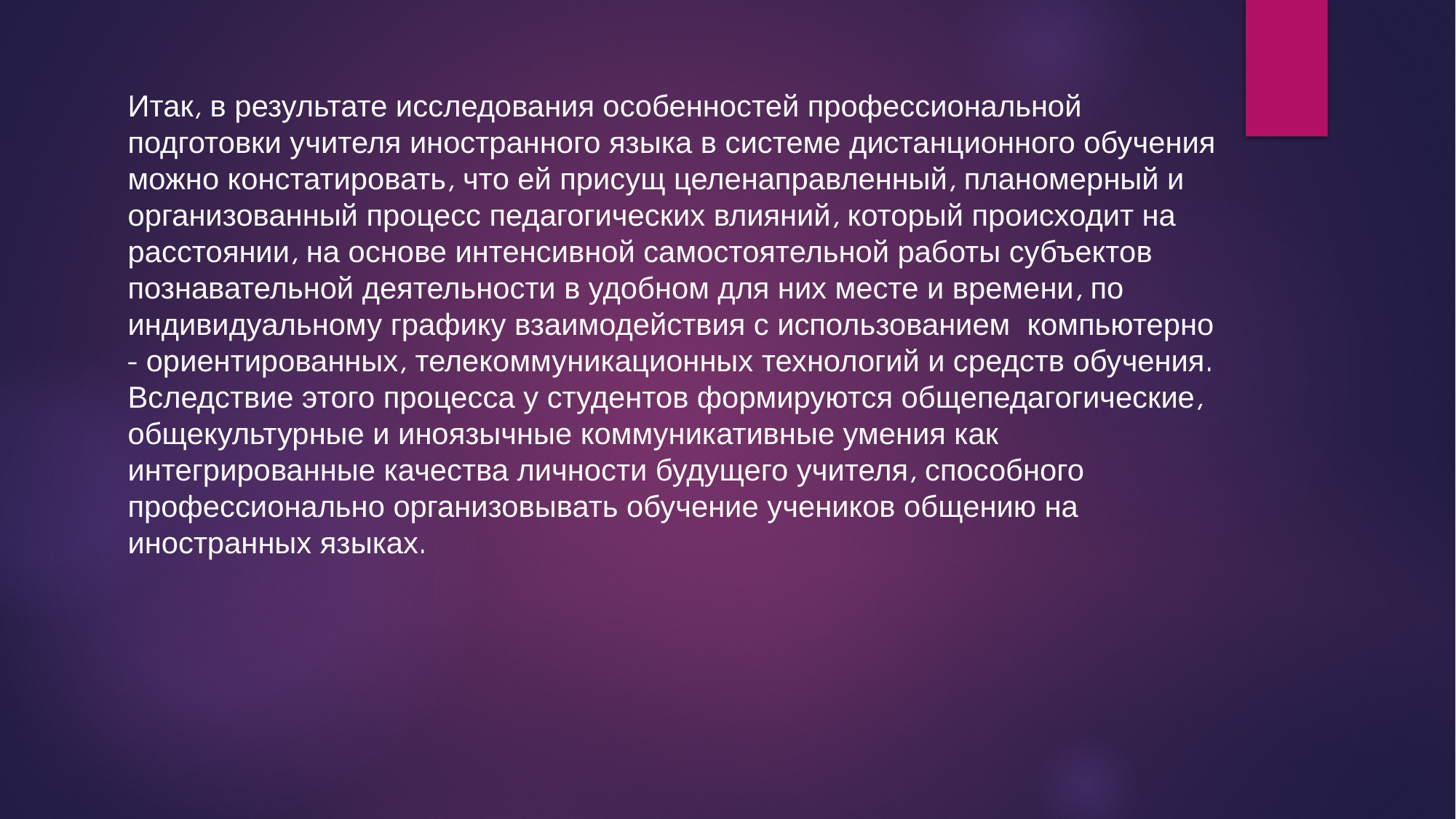

Итак, в результате исследования особенностей профессиональной подготовки учителя иностранного языка в системе дистанционного обучения можно констатировать, что ей присущ целенаправленный, планомерный и организованный процесс педагогических влияний, который происходит на расстоянии, на основе интенсивной самостоятельной работы субъектов познавательной деятельности в удобном для них месте и времени, по индивидуальному графику взаимодействия с использованием  компьютерно - ориентированных, телекоммуникационных технологий и средств обучения. Вследствие этого процесса у студентов формируются общепедагогические, общекультурные и иноязычные коммуникативные умения как интегрированные качества личности будущего учителя, способного профессионально организовывать обучение учеников общению на иностранных языках.